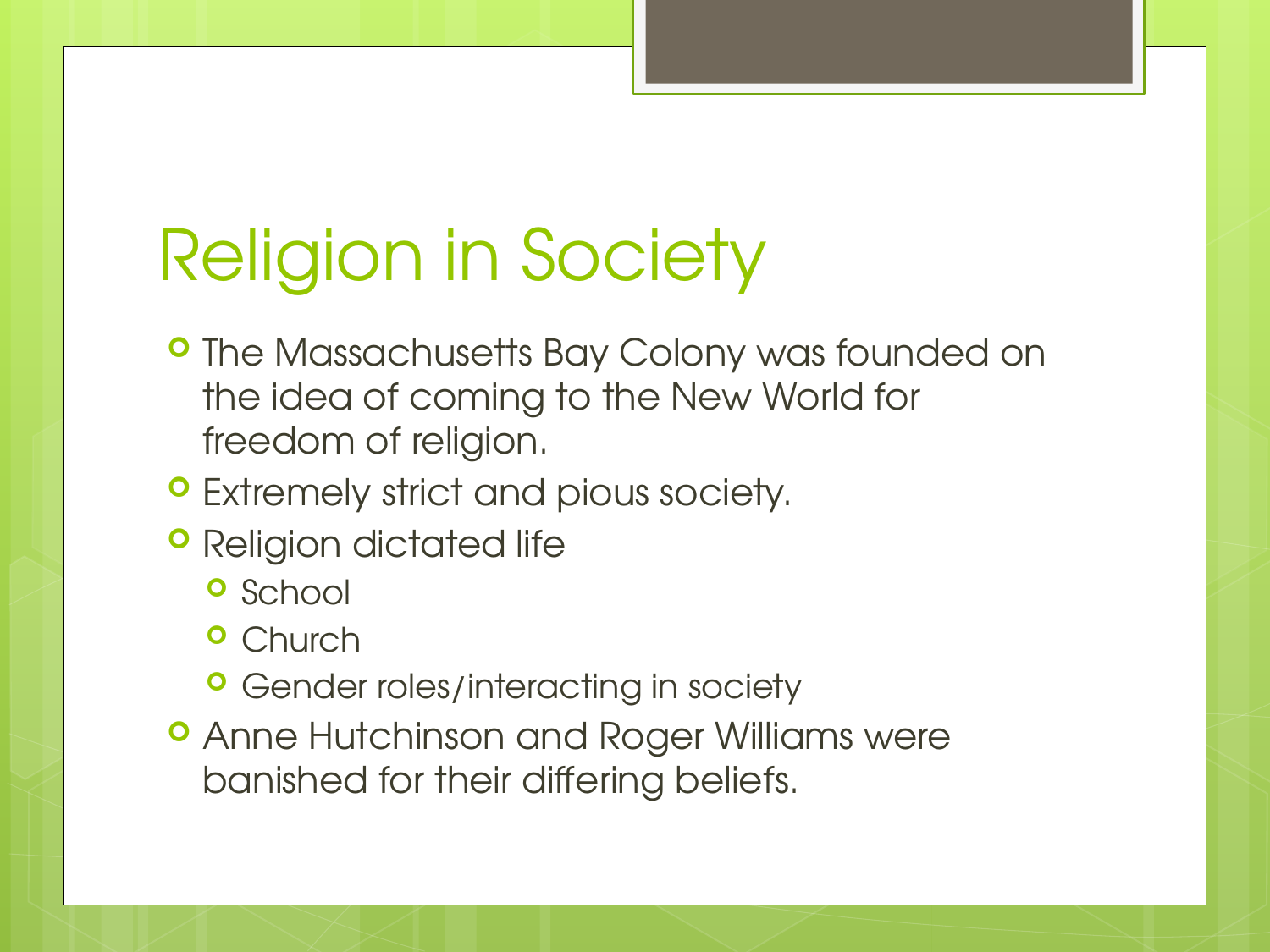

# Religion in Society
The Massachusetts Bay Colony was founded on the idea of coming to the New World for freedom of religion.
Extremely strict and pious society.
Religion dictated life
School
Church
Gender roles/interacting in society
Anne Hutchinson and Roger Williams were banished for their differing beliefs.